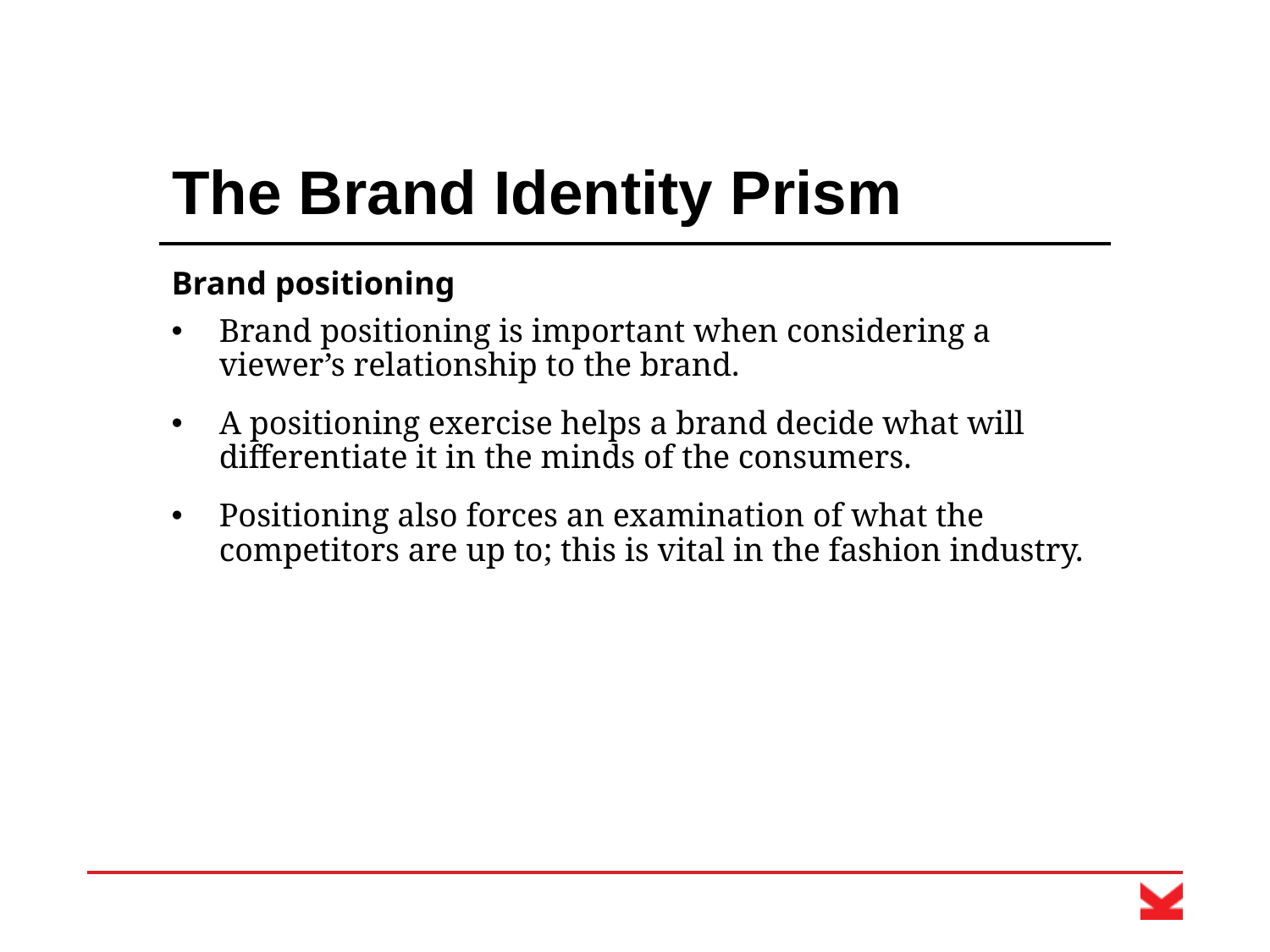

# The Brand Identity Prism
Brand positioning
Brand positioning is important when considering a viewer’s relationship to the brand.
A positioning exercise helps a brand decide what will differentiate it in the minds of the consumers.
Positioning also forces an examination of what the competitors are up to; this is vital in the fashion industry.